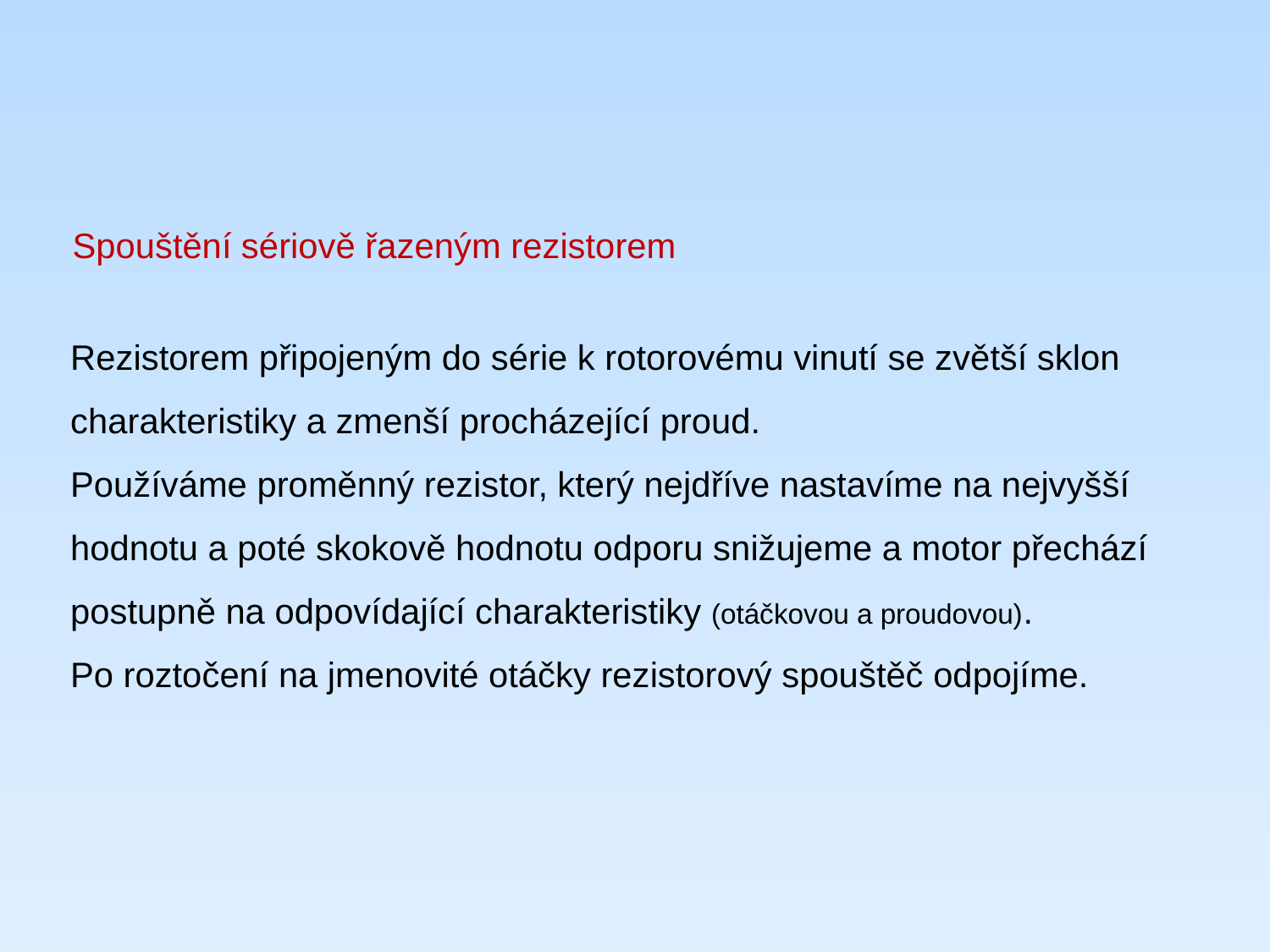

Spouštění sériově řazeným rezistorem

Rezistorem připojeným do série k rotorovému vinutí se zvětší sklon charakteristiky a zmenší procházející proud.
Používáme proměnný rezistor, který nejdříve nastavíme na nejvyšší hodnotu a poté skokově hodnotu odporu snižujeme a motor přechází postupně na odpovídající charakteristiky (otáčkovou a proudovou).
Po roztočení na jmenovité otáčky rezistorový spouštěč odpojíme.